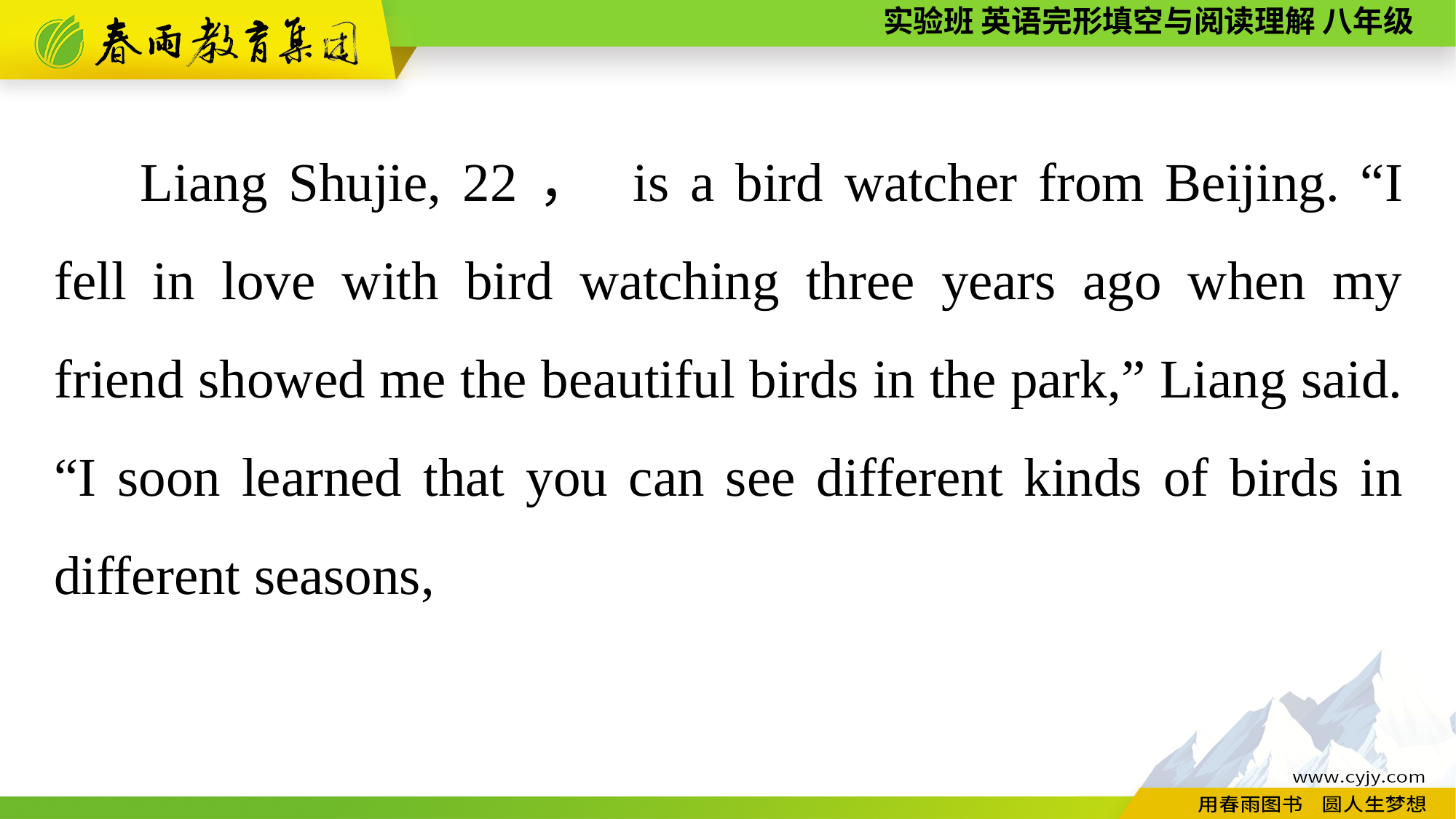

Liang Shujie, 22， is a bird watcher from Beijing. “I fell in love with bird watching three years ago when my friend showed me the beautiful birds in the park,” Liang said. “I soon learned that you can see different kinds of birds in different seasons,